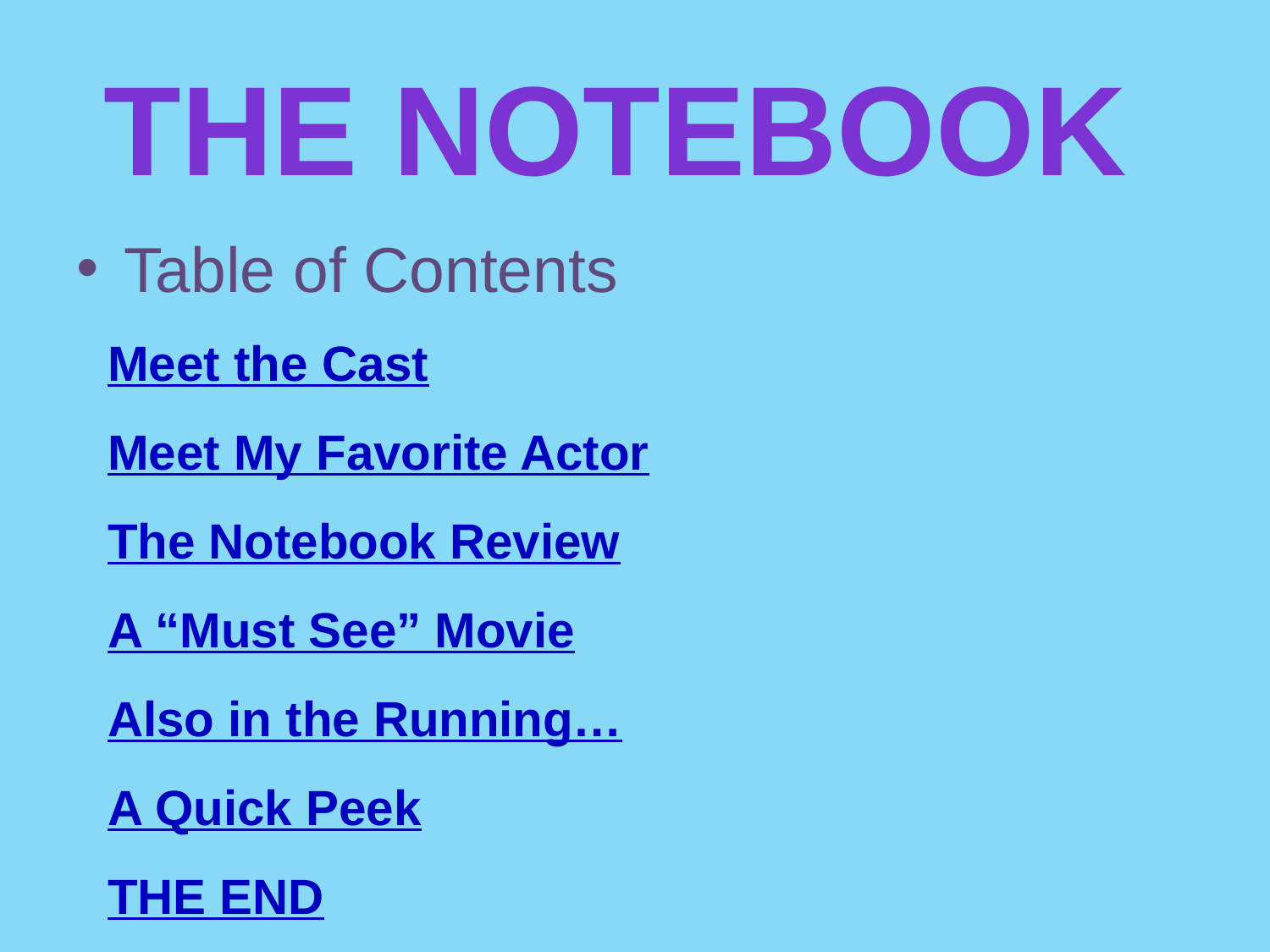

The Notebook
Table of Contents
Meet the Cast
Meet My Favorite Actor
The Notebook Review
A “Must See” Movie
Also in the Running…
A Quick Peek
THE END